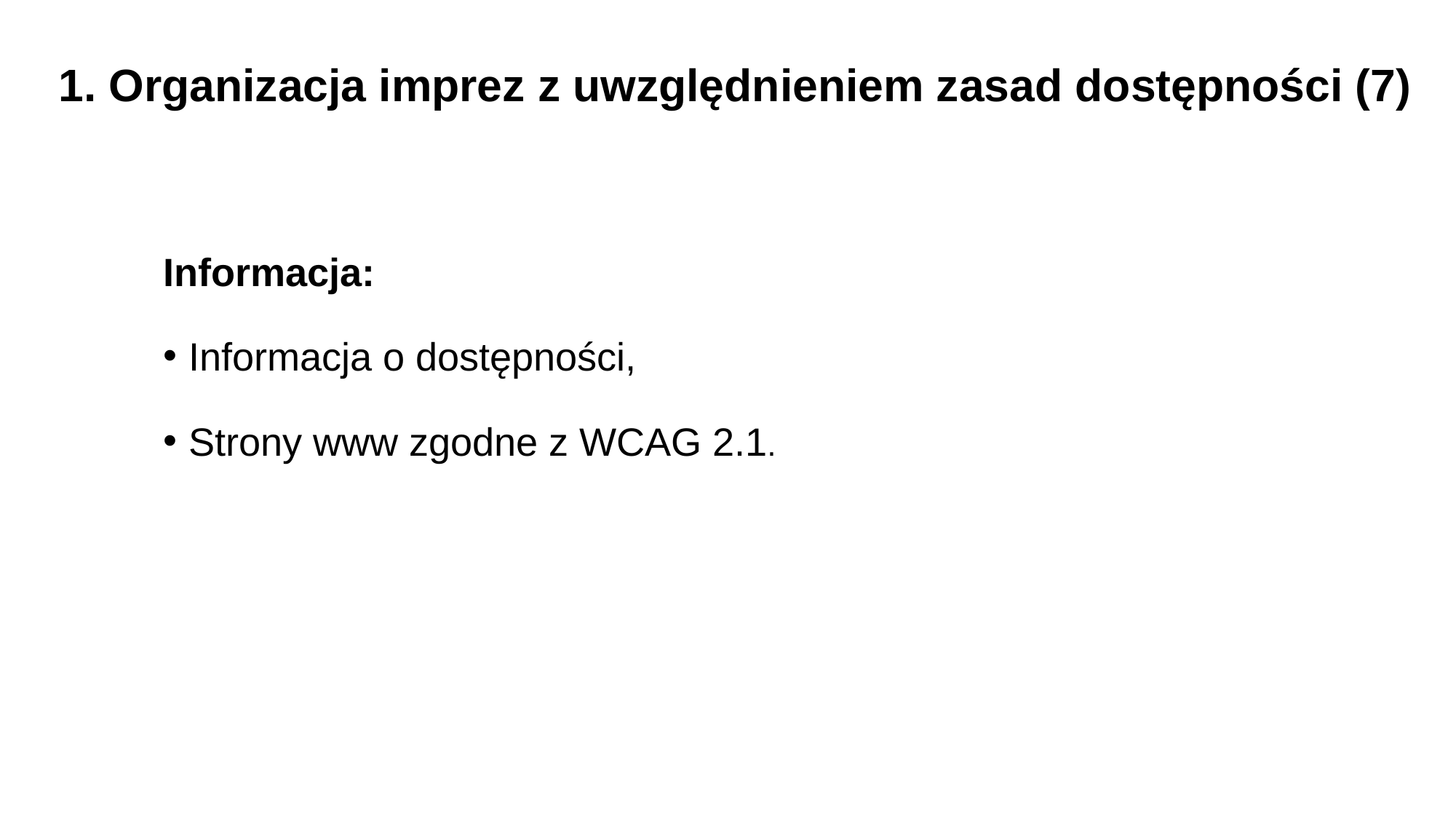

1. Organizacja imprez z uwzględnieniem zasad dostępności (7)
Informacja:
Informacja o dostępności,
Strony www zgodne z WCAG 2.1.